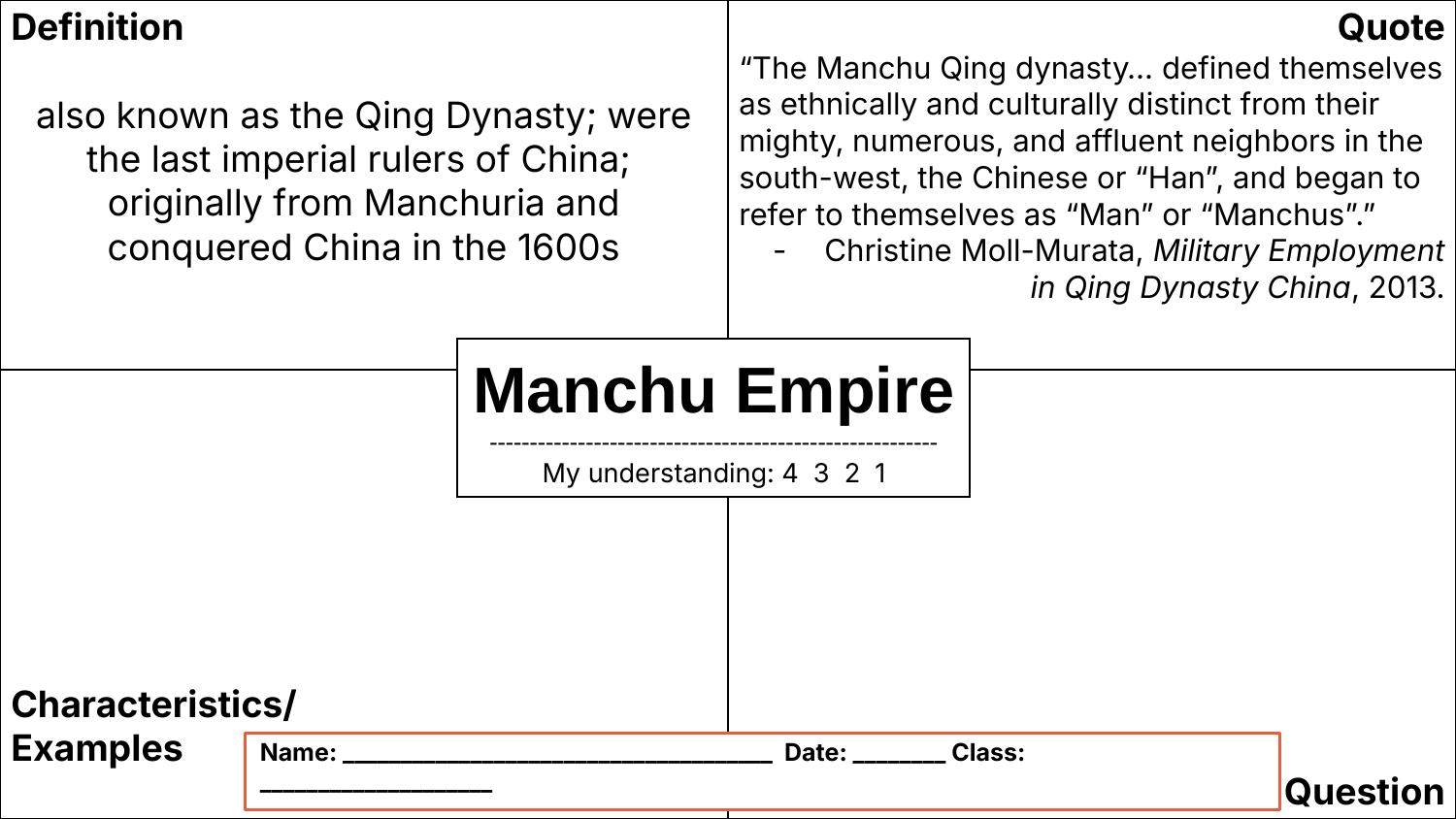

| Definition also known as the Qing Dynasty; were the last imperial rulers of China; originally from Manchuria and conquered China in the 1600s | Quote “The Manchu Qing dynasty… defined themselves as ethnically and culturally distinct from their mighty, numerous, and affluent neighbors in the south-west, the Chinese or “Han”, and began to refer to themselves as “Man” or “Manchus”.” Christine Moll-Murata, Military Employment in Qing Dynasty China, 2013. |
| --- | --- |
| Characteristics/ Examples | Question |
Manchu Empire
--------------------------------------------------------
My understanding: 4  3  2  1
Name: _____________________________________  Date: ________ Class: ____________________